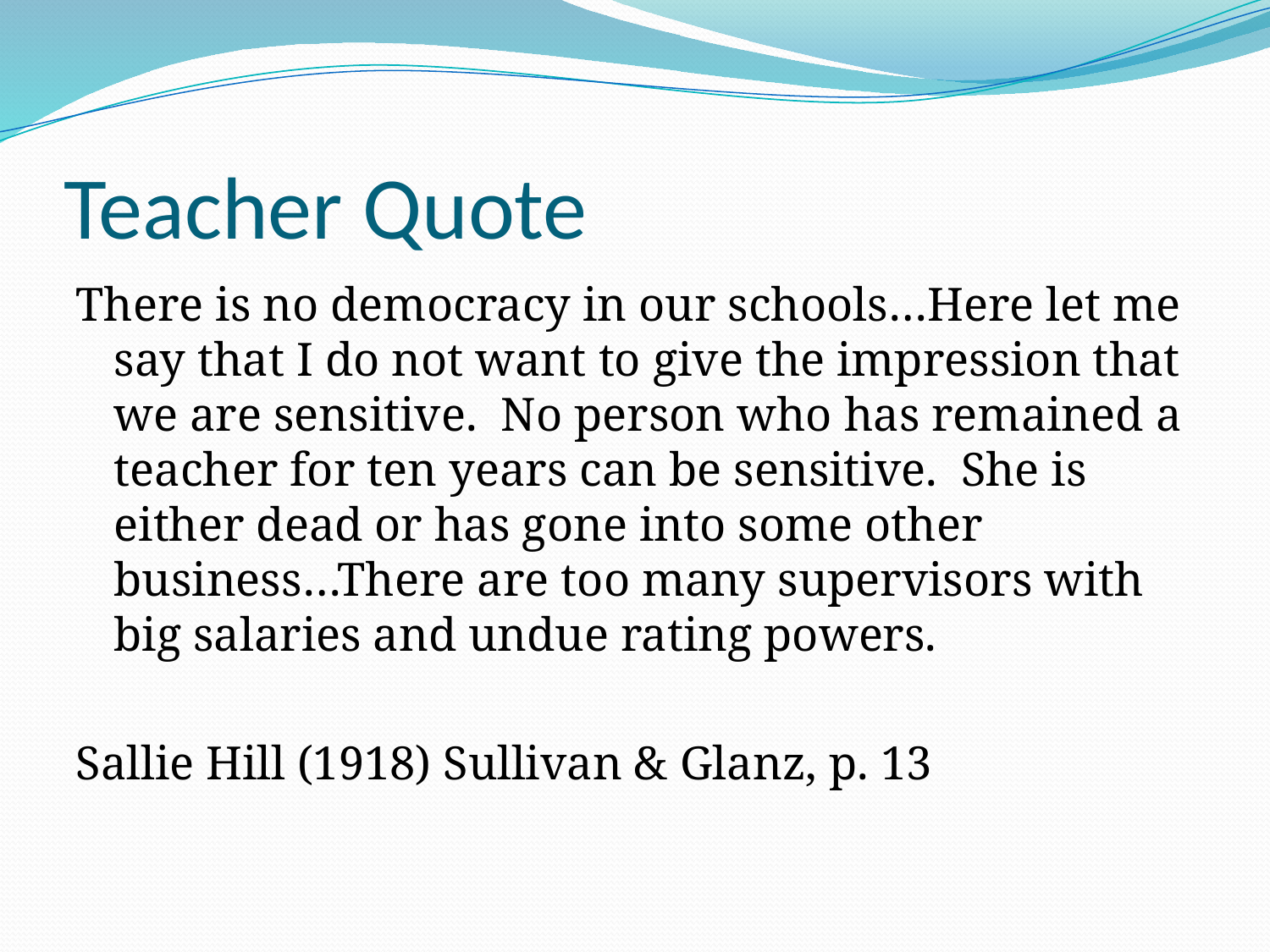

# Teacher Quote
There is no democracy in our schools…Here let me say that I do not want to give the impression that we are sensitive.  No person who has remained a teacher for ten years can be sensitive.  She is either dead or has gone into some other business…There are too many supervisors with big salaries and undue rating powers.

Sallie Hill (1918) Sullivan & Glanz, p. 13